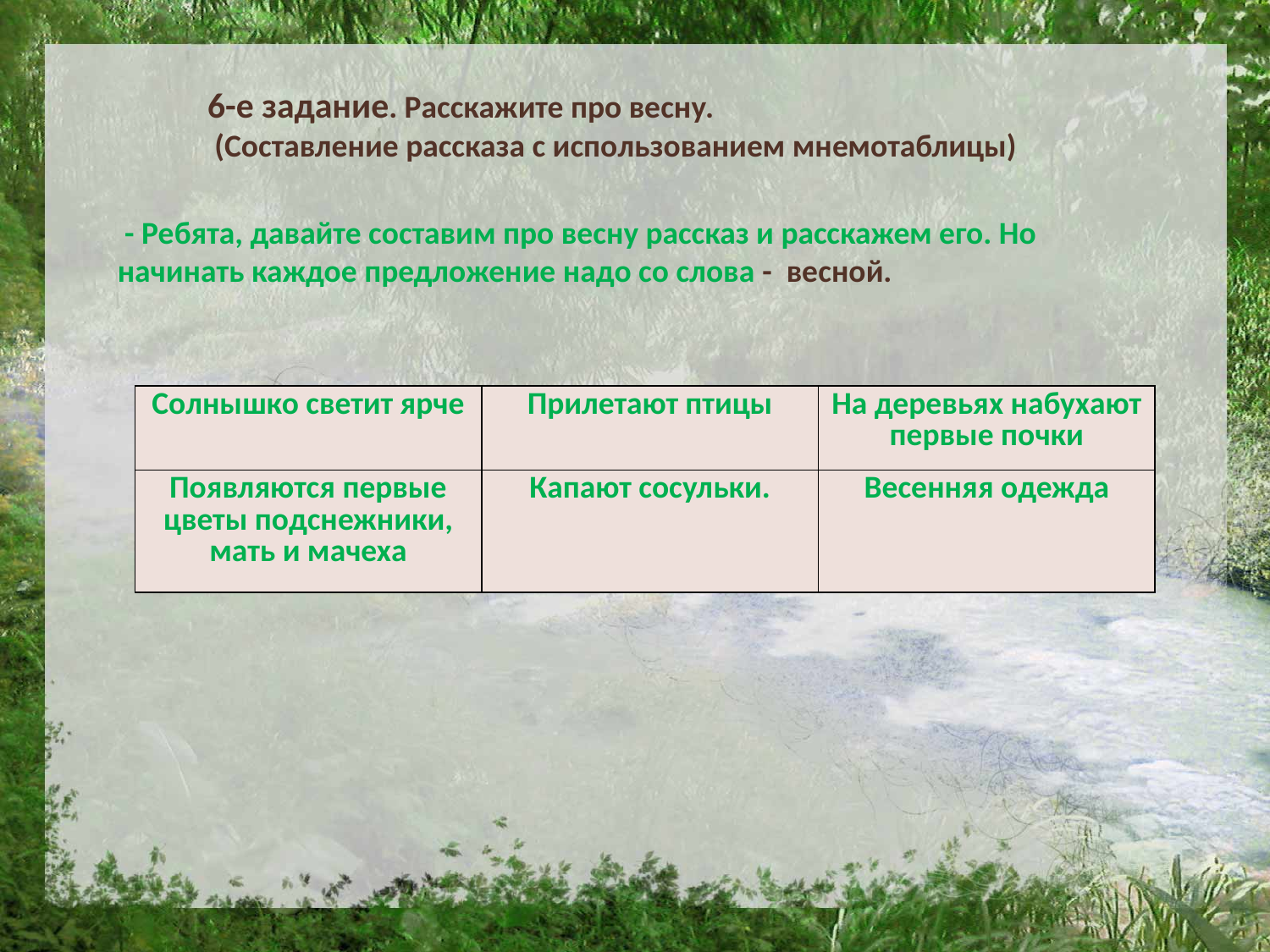

6-е задание. Расскажите про весну.                                                      (Составление рассказа с использованием мнемотаблицы)
 - Ребята, давайте составим про весну рассказ и расскажем его. Но начинать каждое предложение надо со слова -  весной.
| Солнышко светит ярче | Прилетают птицы | На деревьях набухают первые почки |
| --- | --- | --- |
| Появляются первые цветы подснежники, мать и мачеха | Капают сосульки. | Весенняя одежда |